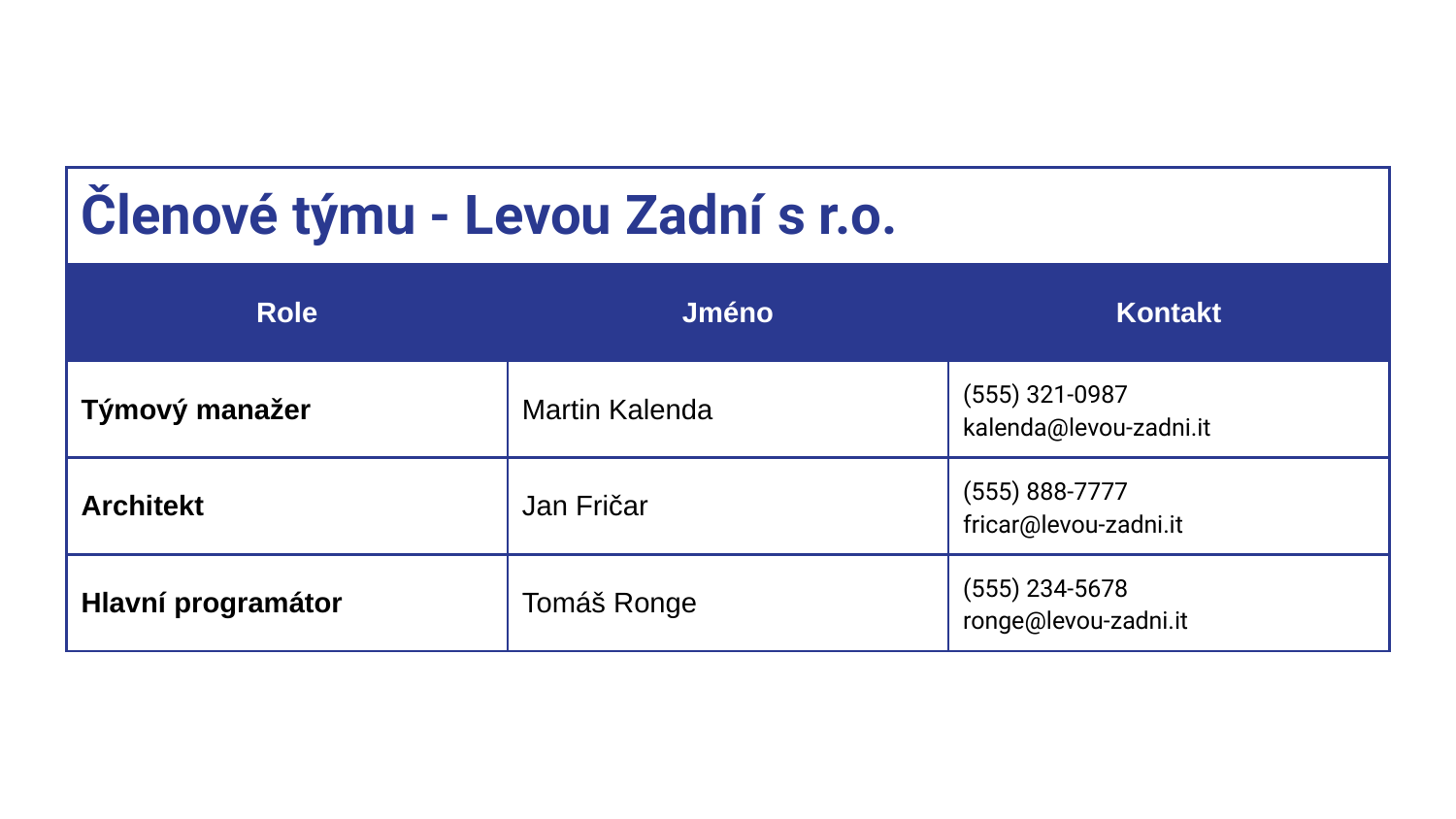

| Členové týmu - Levou Zadní s r.o. |  |  |
| --- | --- | --- |
| Role | Jméno | Kontakt |
| Týmový manažer | Martin Kalenda | (555) 321-0987 kalenda@levou-zadni.it |
| Architekt | Jan Fričar | (555) 888-7777 fricar@levou-zadni.it |
| Hlavní programátor | Tomáš Ronge | (555) 234-5678 ronge@levou-zadni.it |